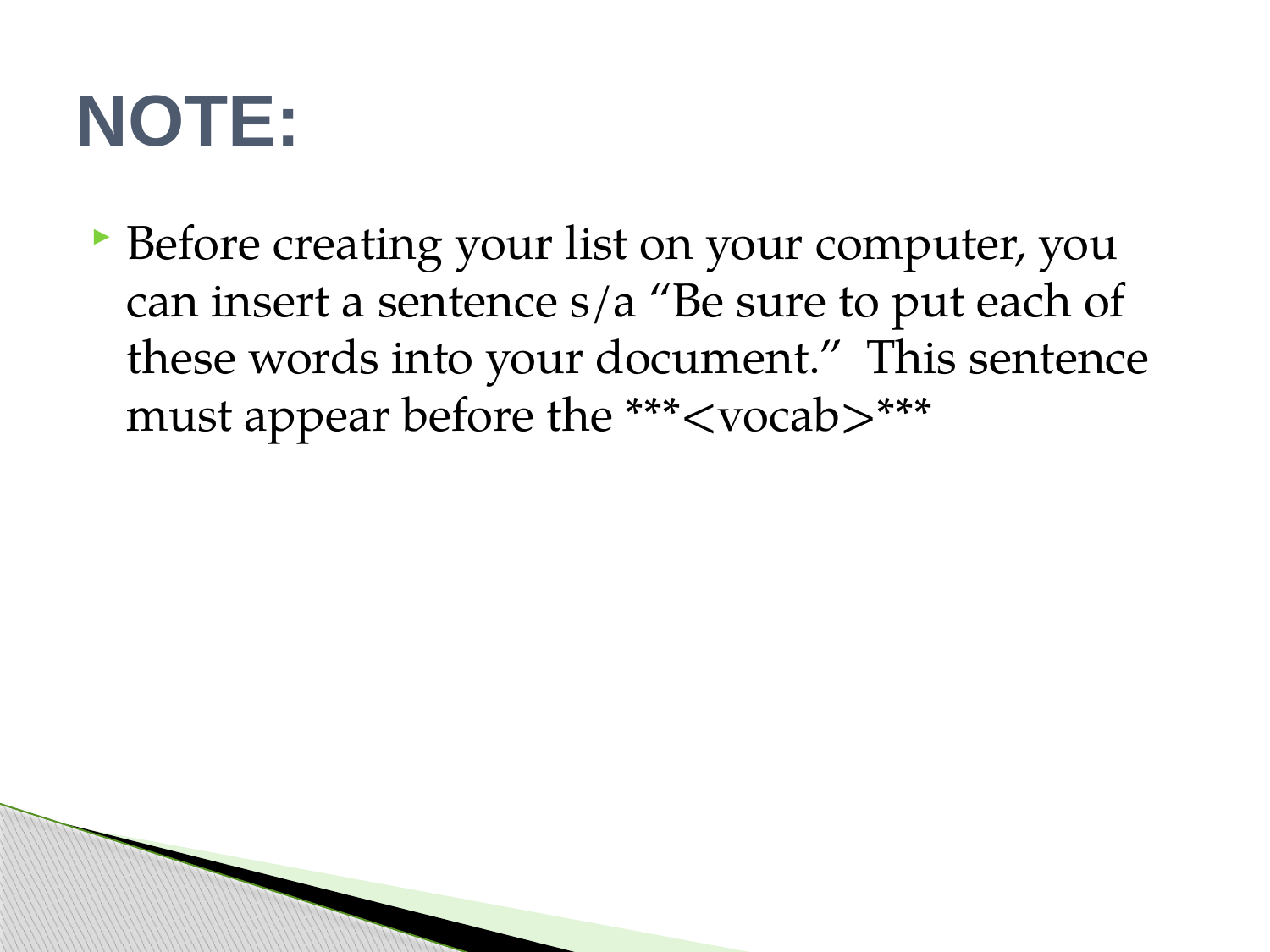

# NOTE:
Before creating your list on your computer, you can insert a sentence s/a “Be sure to put each of these words into your document.”  This sentence must appear before the ***<vocab>***